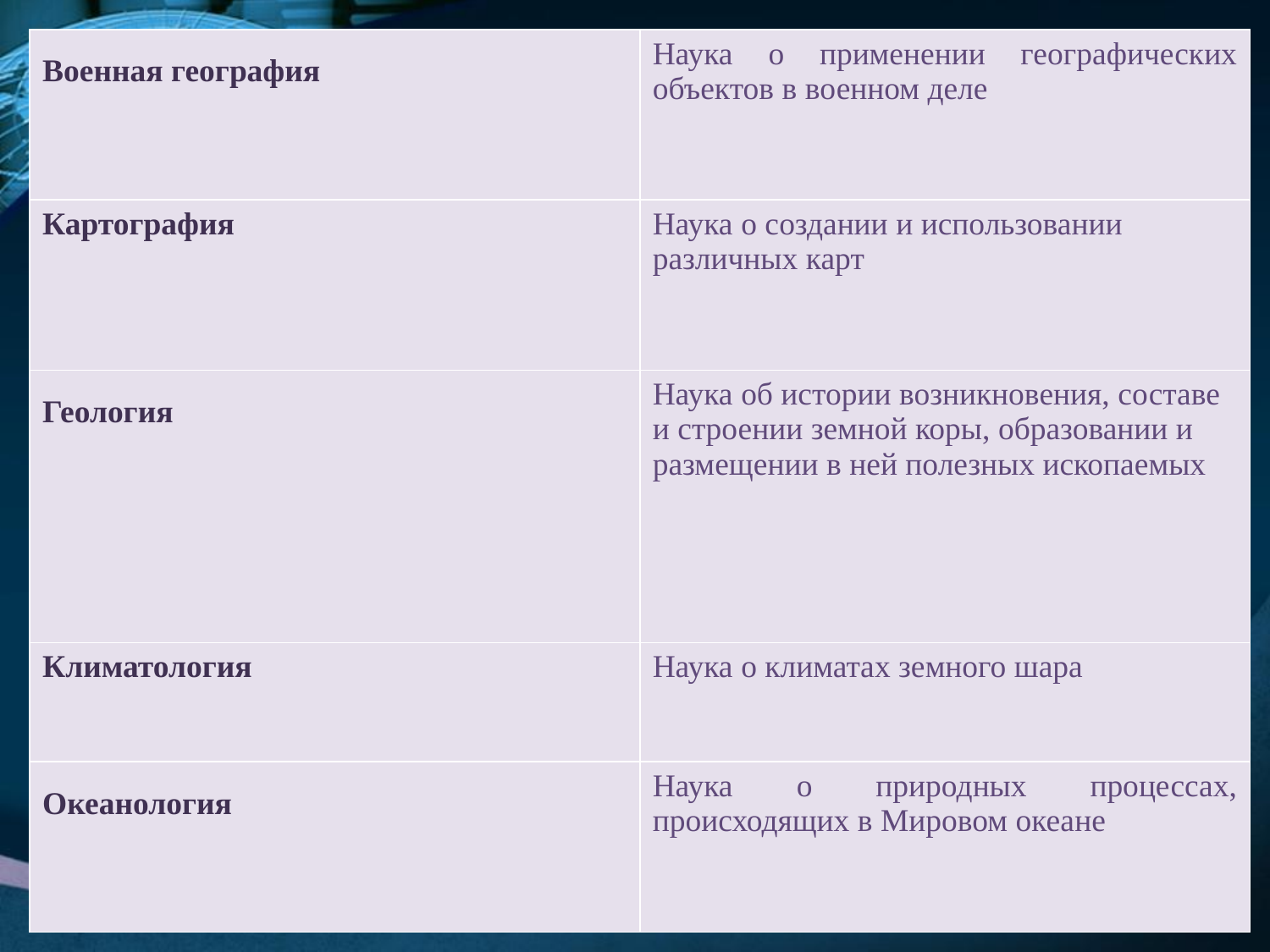

| Военная география | Наука о применении географических объектов в военном деле |
| --- | --- |
| Картография | Наука о создании и использовании различных карт |
| Геология | Наука об истории возникновения, составе и строении земной коры, образовании и размещении в ней полезных ископаемых |
| Климатология | Наука о климатах земного шара |
| Океанология | Наука о природных процессах, происходящих в Мировом океане |